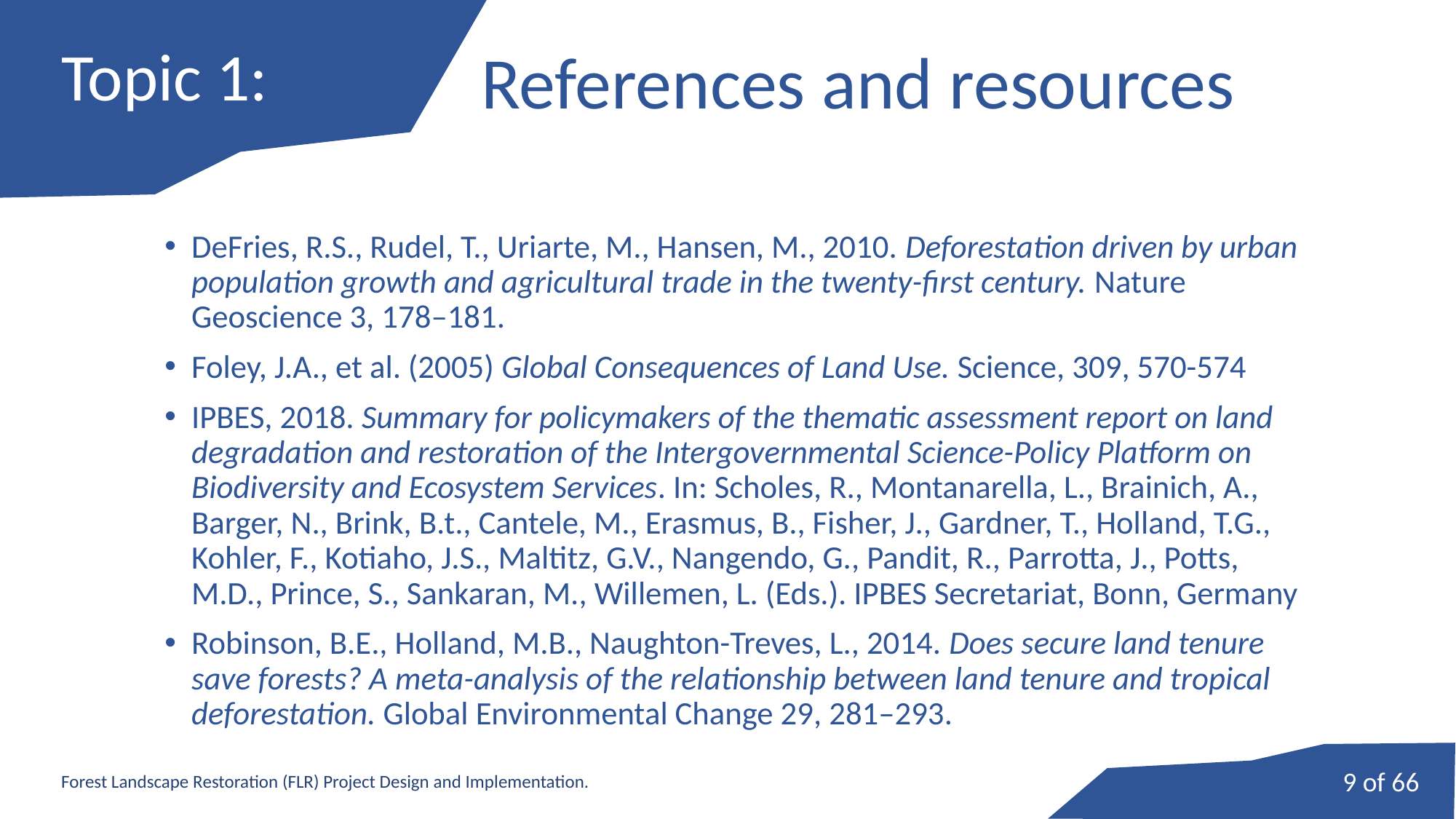

# Topic 1:
References and resources
DeFries, R.S., Rudel, T., Uriarte, M., Hansen, M., 2010. Deforestation driven by urban population growth and agricultural trade in the twenty-first century. Nature Geoscience 3, 178–181.
Foley, J.A., et al. (2005) Global Consequences of Land Use. Science, 309, 570-574
IPBES, 2018. Summary for policymakers of the thematic assessment report on land degradation and restoration of the Intergovernmental Science-Policy Platform on Biodiversity and Ecosystem Services. In: Scholes, R., Montanarella, L., Brainich, A., Barger, N., Brink, B.t., Cantele, M., Erasmus, B., Fisher, J., Gardner, T., Holland, T.G., Kohler, F., Kotiaho, J.S., Maltitz, G.V., Nangendo, G., Pandit, R., Parrotta, J., Potts, M.D., Prince, S., Sankaran, M., Willemen, L. (Eds.). IPBES Secretariat, Bonn, Germany
Robinson, B.E., Holland, M.B., Naughton-Treves, L., 2014. Does secure land tenure save forests? A meta-analysis of the relationship between land tenure and tropical deforestation. Global Environmental Change 29, 281–293.

9 of 66

Forest Landscape Restoration (FLR) Project Design and Implementation.